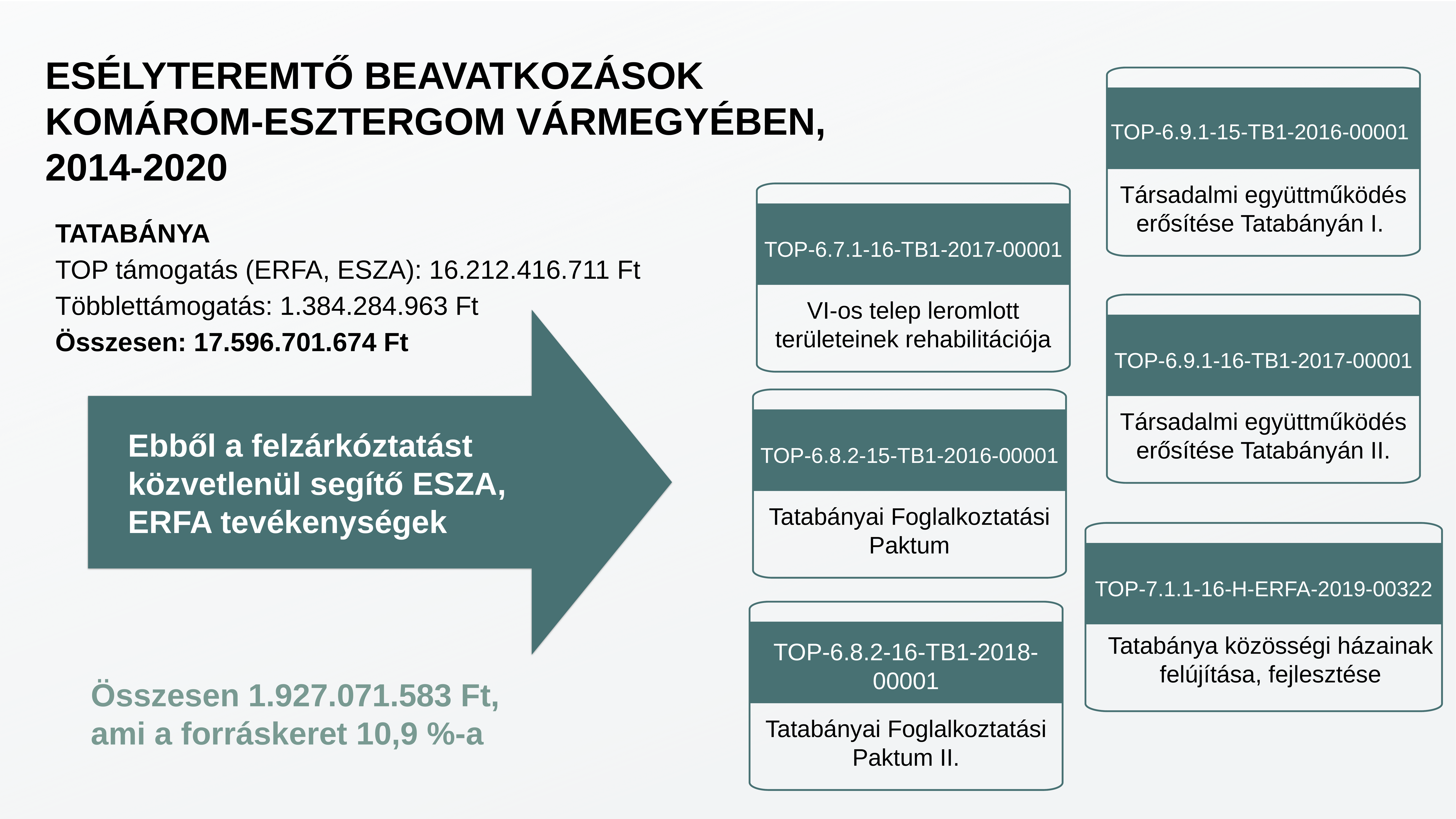

Esélyteremtő beavatkozások Komárom-Esztergom vármegyében, 2014-2020

TOP-6.9.1-15-TB1-2016-00001
Társadalmi együttműködés erősítése Tatabányán I.

TOP-6.7.1-16-TB1-2017-00001
Tatabánya
TOP támogatás (ERFA, ESZA): 16.212.416.711 Ft
Többlettámogatás: 1.384.284.963 Ft
Összesen: 17.596.701.674 Ft

VI-os telep leromlott területeinek rehabilitációja
Ebből a felzárkóztatást közvetlenül segítő ESZA, ERFA tevékenységek

TOP-6.9.1-16-TB1-2017-00001

Társadalmi együttműködés erősítése Tatabányán II.

TOP-6.8.2-15-TB1-2016-00001
Tatabányai Foglalkoztatási Paktum

TOP-7.1.1-16-H-ERFA-2019-00322

TOP-6.8.2-16-TB1-2018-00001
Tatabánya közösségi házainak felújítása, fejlesztése
Összesen 1.927.071.583 Ft,
ami a forráskeret 10,9 %-a
Tatabányai Foglalkoztatási Paktum II.